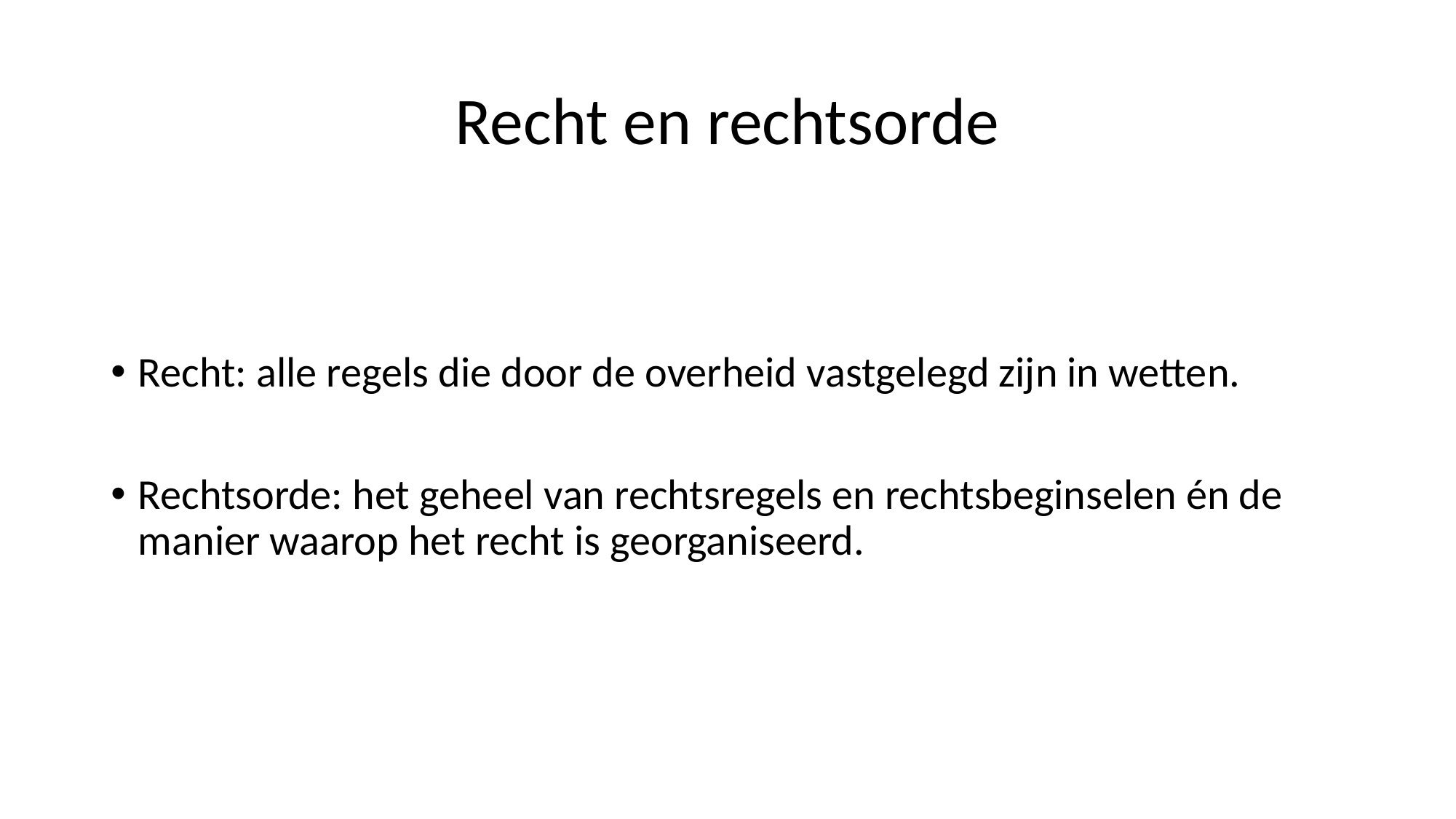

# Recht en rechtsorde

Recht: alle regels die door de overheid vastgelegd zijn in wetten.

Rechtsorde: het geheel van rechtsregels en rechtsbeginselen én de manier waarop het recht is georganiseerd.